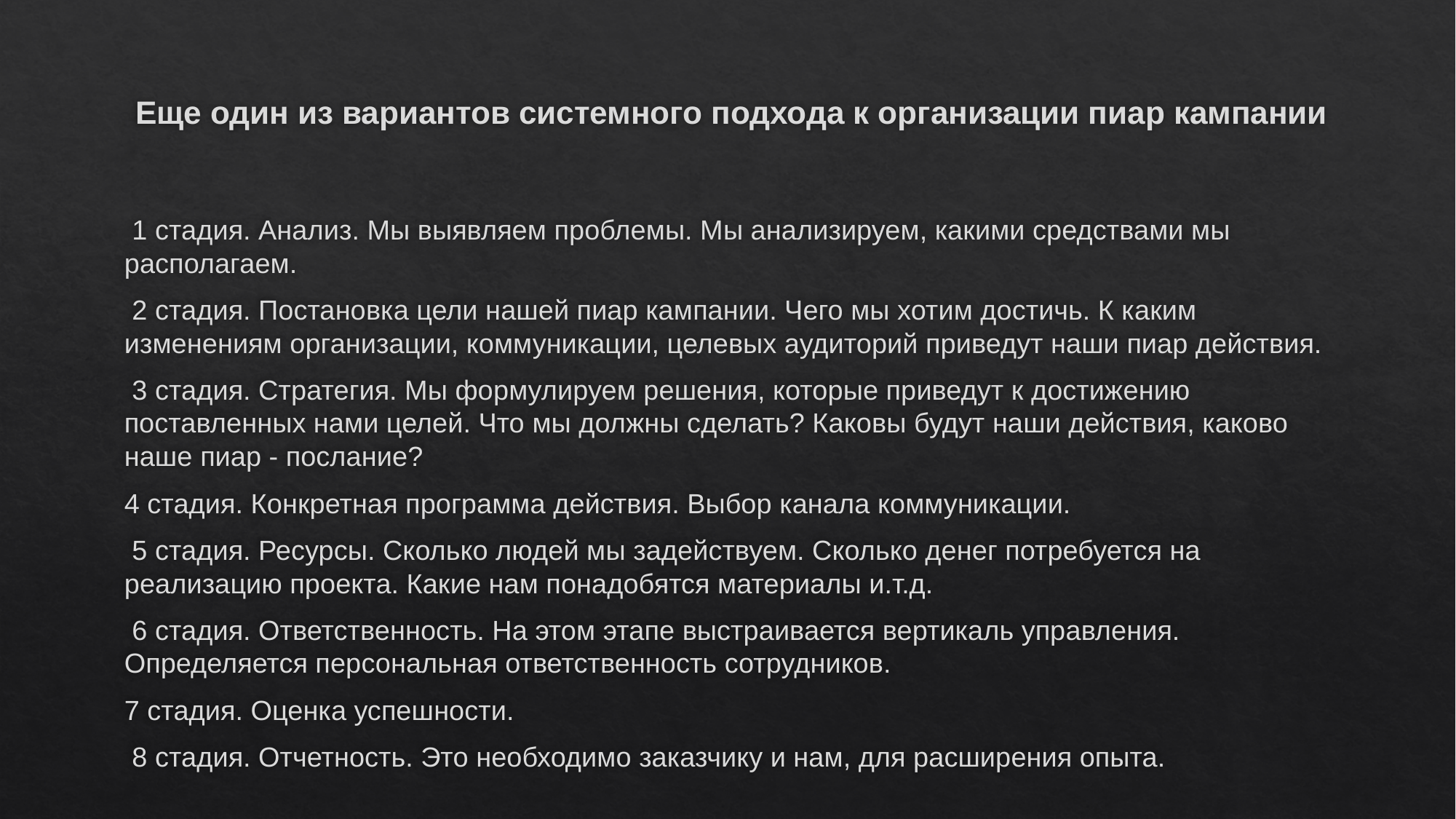

# Еще один из вариантов системного подхода к организации пиар кампании
 1 стадия. Анализ. Мы выявляем проблемы. Мы анализируем, какими средствами мы располагаем.
 2 стадия. Постановка цели нашей пиар кампании. Чего мы хотим достичь. К каким изменениям организации, коммуникации, целевых аудиторий приведут наши пиар действия.
 3 стадия. Стратегия. Мы формулируем решения, которые приведут к достижению поставленных нами целей. Что мы должны сделать? Каковы будут наши действия, каково наше пиар - послание?
4 стадия. Конкретная программа действия. Выбор канала коммуникации.
 5 стадия. Ресурсы. Сколько людей мы задействуем. Сколько денег потребуется на реализацию проекта. Какие нам понадобятся материалы и.т.д.
 6 стадия. Ответственность. На этом этапе выстраивается вертикаль управления. Определяется персональная ответственность сотрудников.
7 стадия. Оценка успешности.
 8 стадия. Отчетность. Это необходимо заказчику и нам, для расширения опыта.